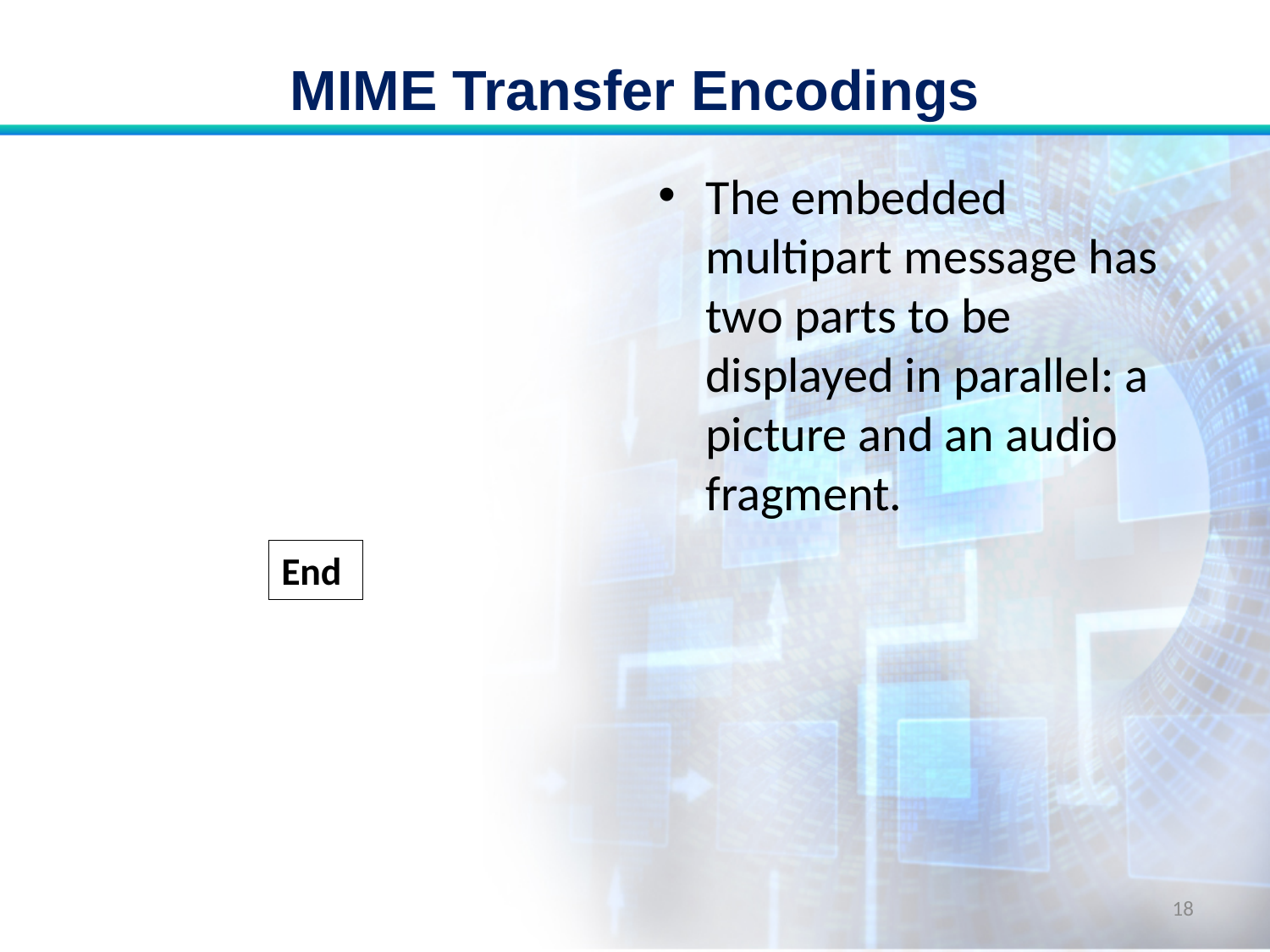

# MIME Transfer Encodings
The embedded multipart message has two parts to be displayed in parallel: a picture and an audio fragment.
End
18